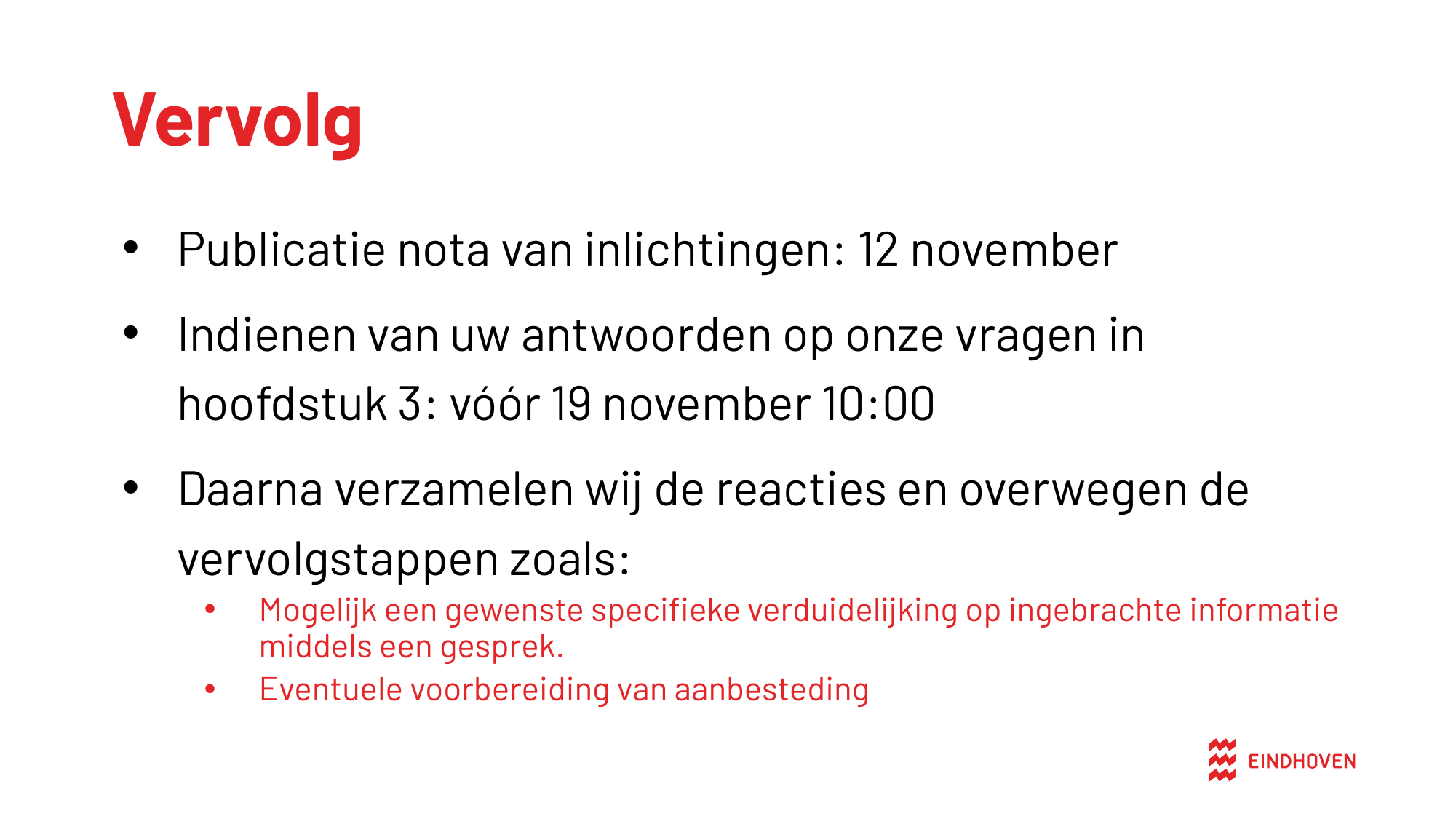

# Vervolg
Publicatie nota van inlichtingen: 12 november
Indienen van uw antwoorden op onze vragen in hoofdstuk 3: vóór 19 november 10:00
Daarna verzamelen wij de reacties en overwegen de vervolgstappen zoals:
Mogelijk een gewenste specifieke verduidelijking op ingebrachte informatie middels een gesprek.
Eventuele voorbereiding van aanbesteding